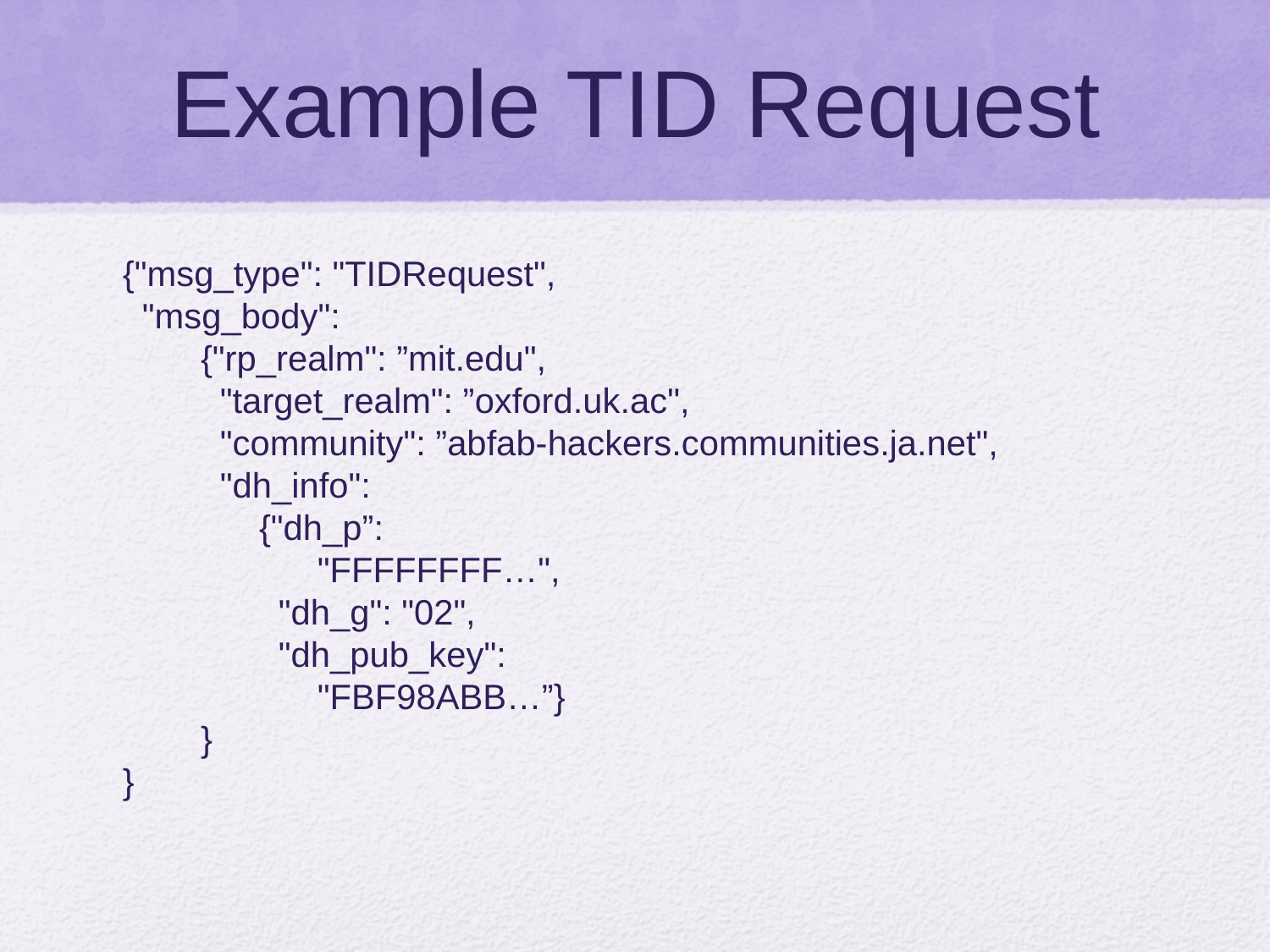

# Example TID Request
{"msg_type": "TIDRequest",
  "msg_body":
        {"rp_realm": ”mit.edu",
          "target_realm": ”oxford.uk.ac",
          "community": ”abfab-hackers.communities.ja.net",
          "dh_info":
              {"dh_p”:
                    "FFFFFFFF…",
                "dh_g": "02",
                "dh_pub_key":
                    "FBF98ABB…”}
        }
}